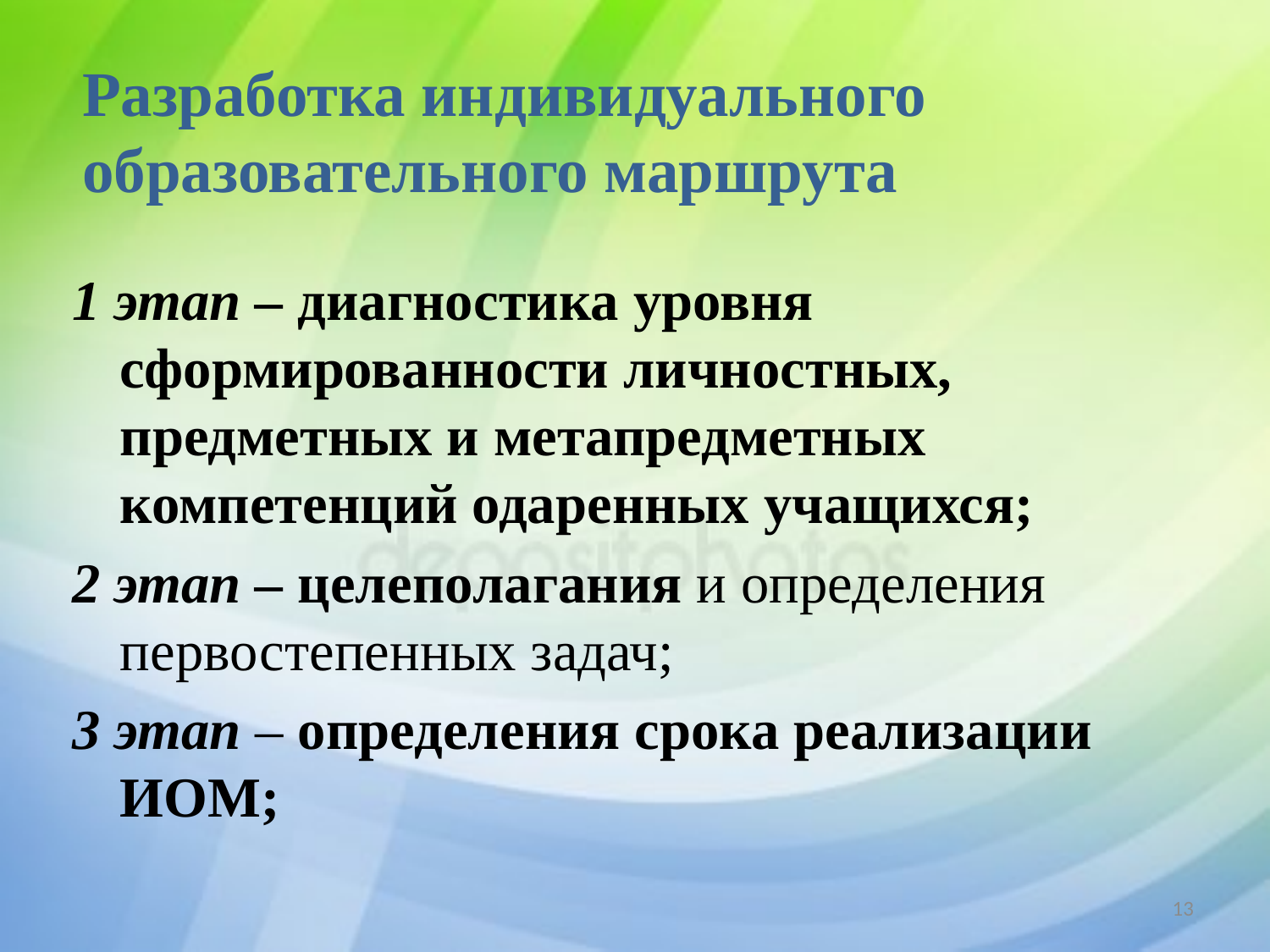

# Разработка индивидуального образовательного маршрута
1 этап – диагностика уровня сформированности личностных, предметных и метапредметных компетенций одаренных учащихся;
2 этап – целеполагания и определения первостепенных задач;
3 этап – определения срока реализации ИОМ;

13